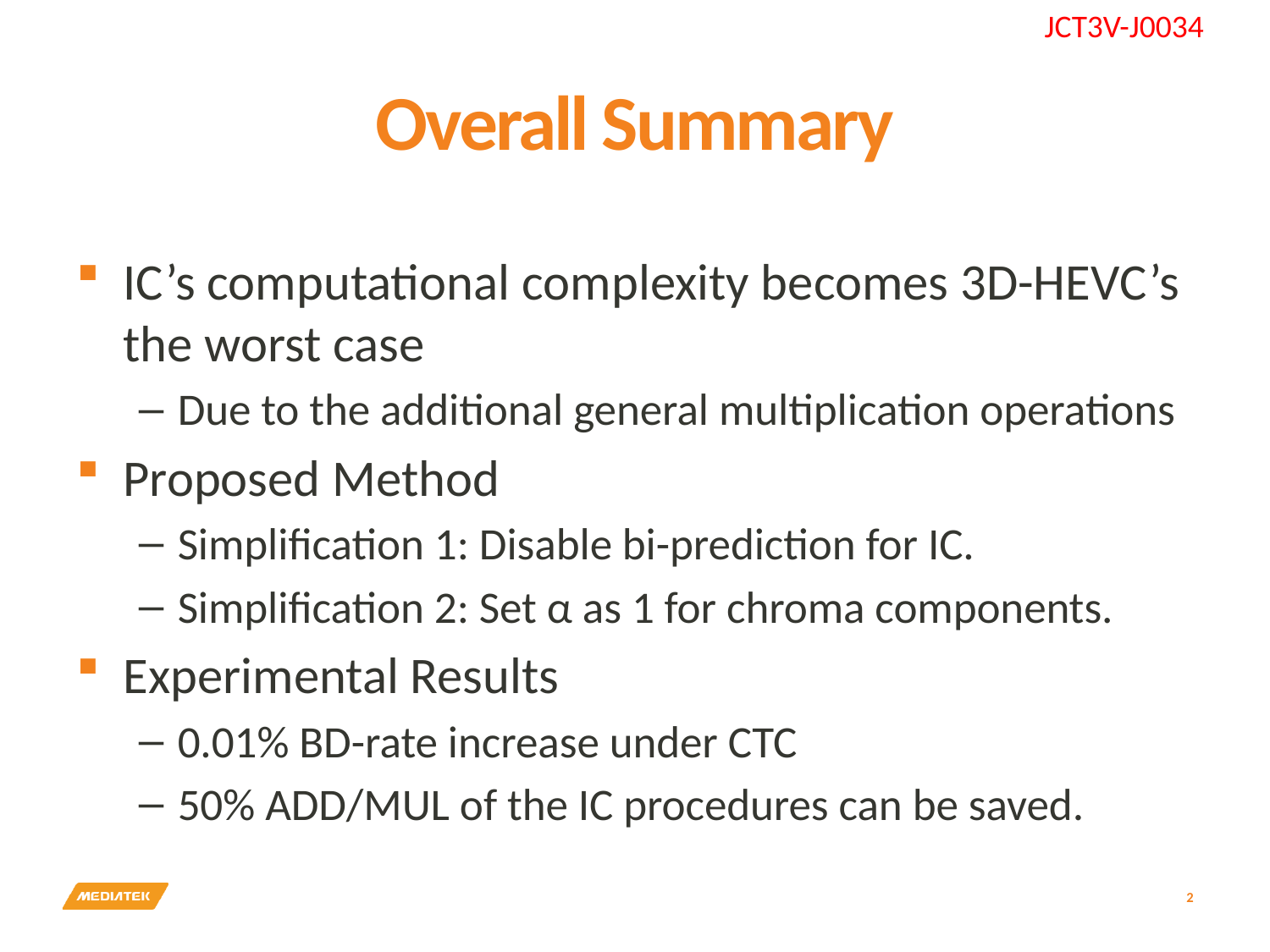

# Overall Summary
IC’s computational complexity becomes 3D-HEVC’s the worst case
Due to the additional general multiplication operations
Proposed Method
Simplification 1: Disable bi-prediction for IC.
Simplification 2: Set α as 1 for chroma components.
Experimental Results
0.01% BD-rate increase under CTC
50% ADD/MUL of the IC procedures can be saved.

2